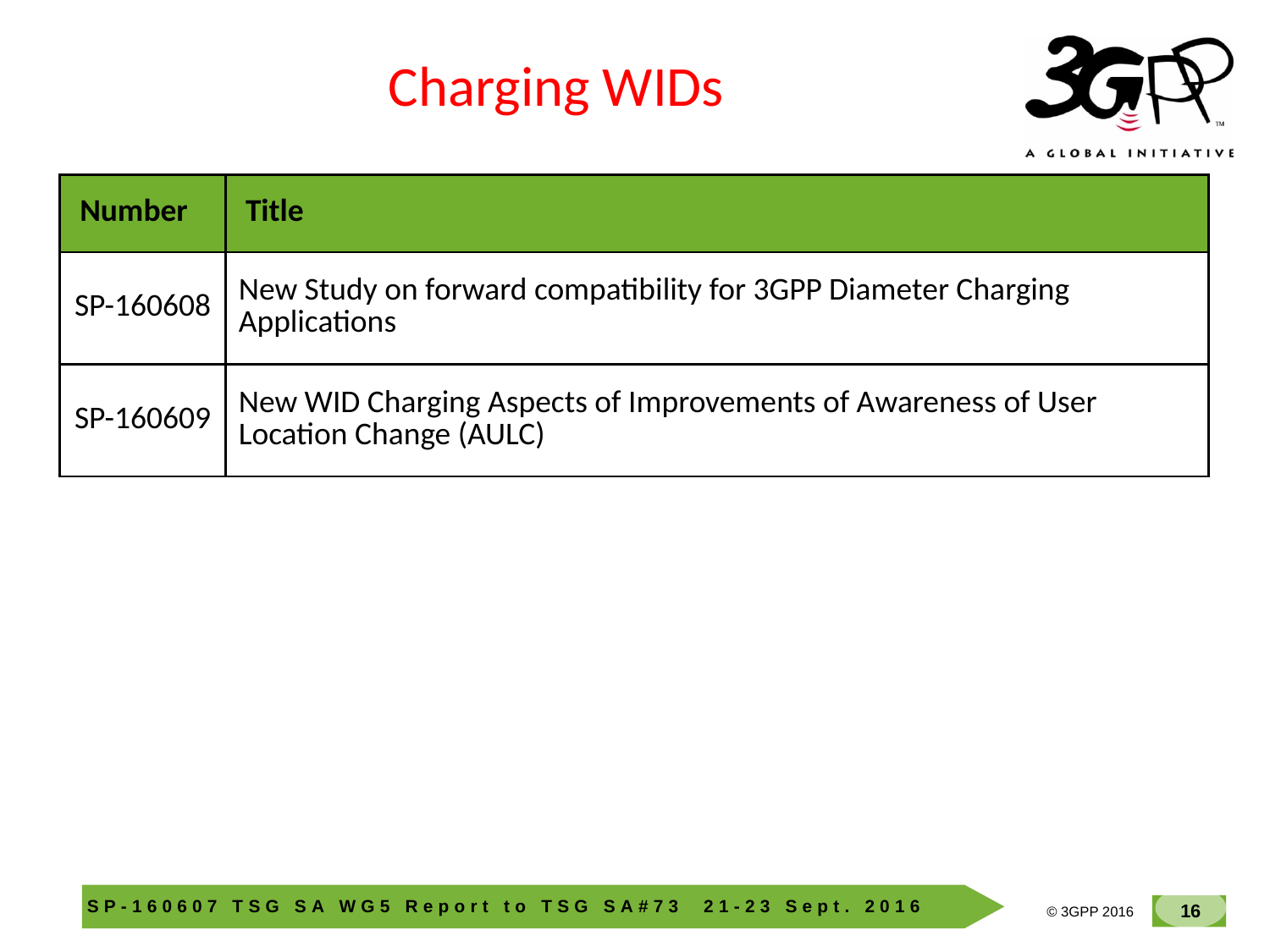

Charging WIDs
| Number | Title |
| --- | --- |
| SP-160608 | New Study on forward compatibility for 3GPP Diameter Charging Applications |
| SP-160609 | New WID Charging Aspects of Improvements of Awareness of User Location Change (AULC) |